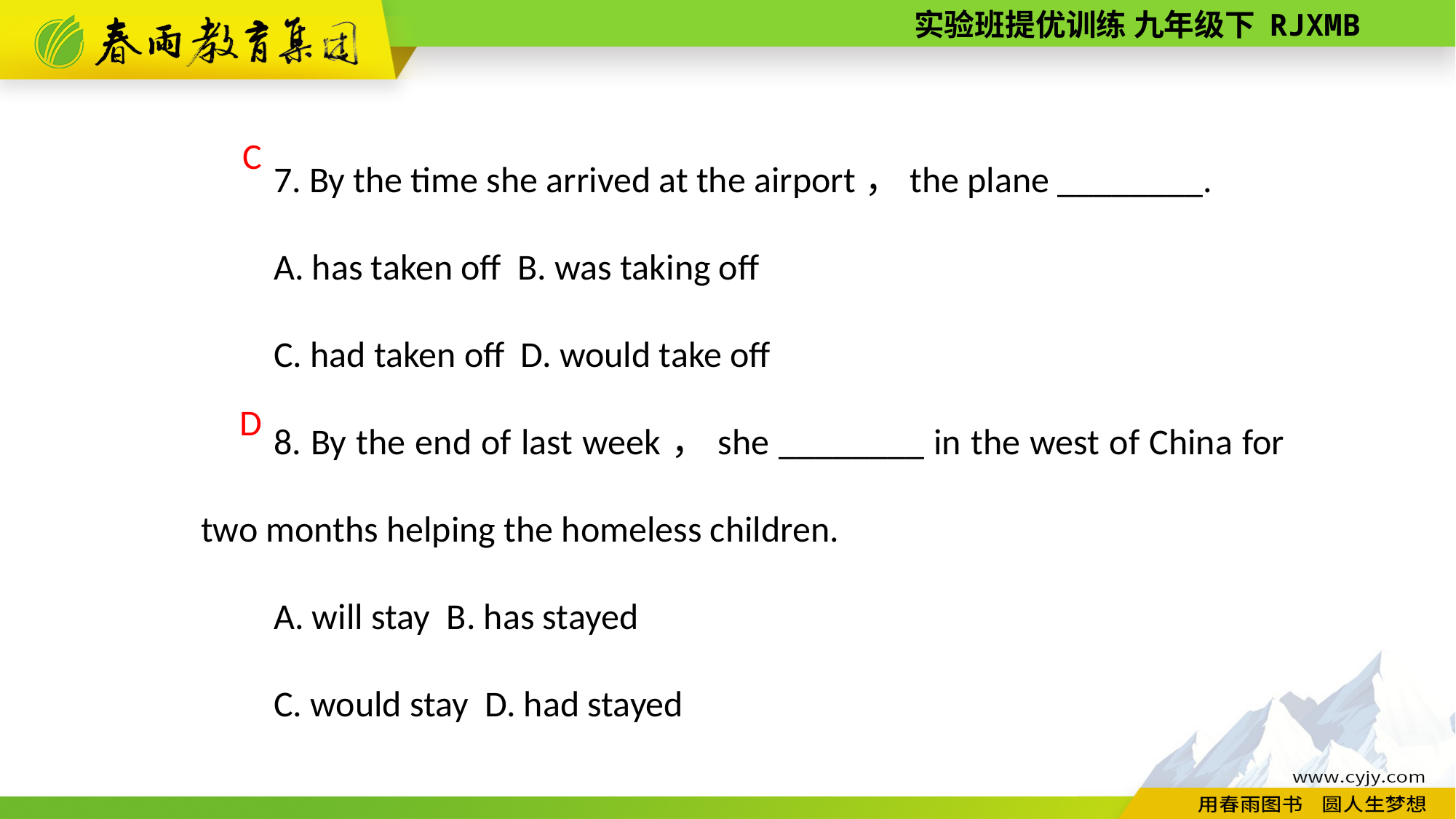

7. By the time she arrived at the airport，the plane ________.
A. has taken off  B. was taking off
C. had taken off  D. would take off
8. By the end of last week，she ________ in the west of China for two months helping the homeless children.
A. will stay  B. has stayed
C. would stay  D. had stayed
C
D